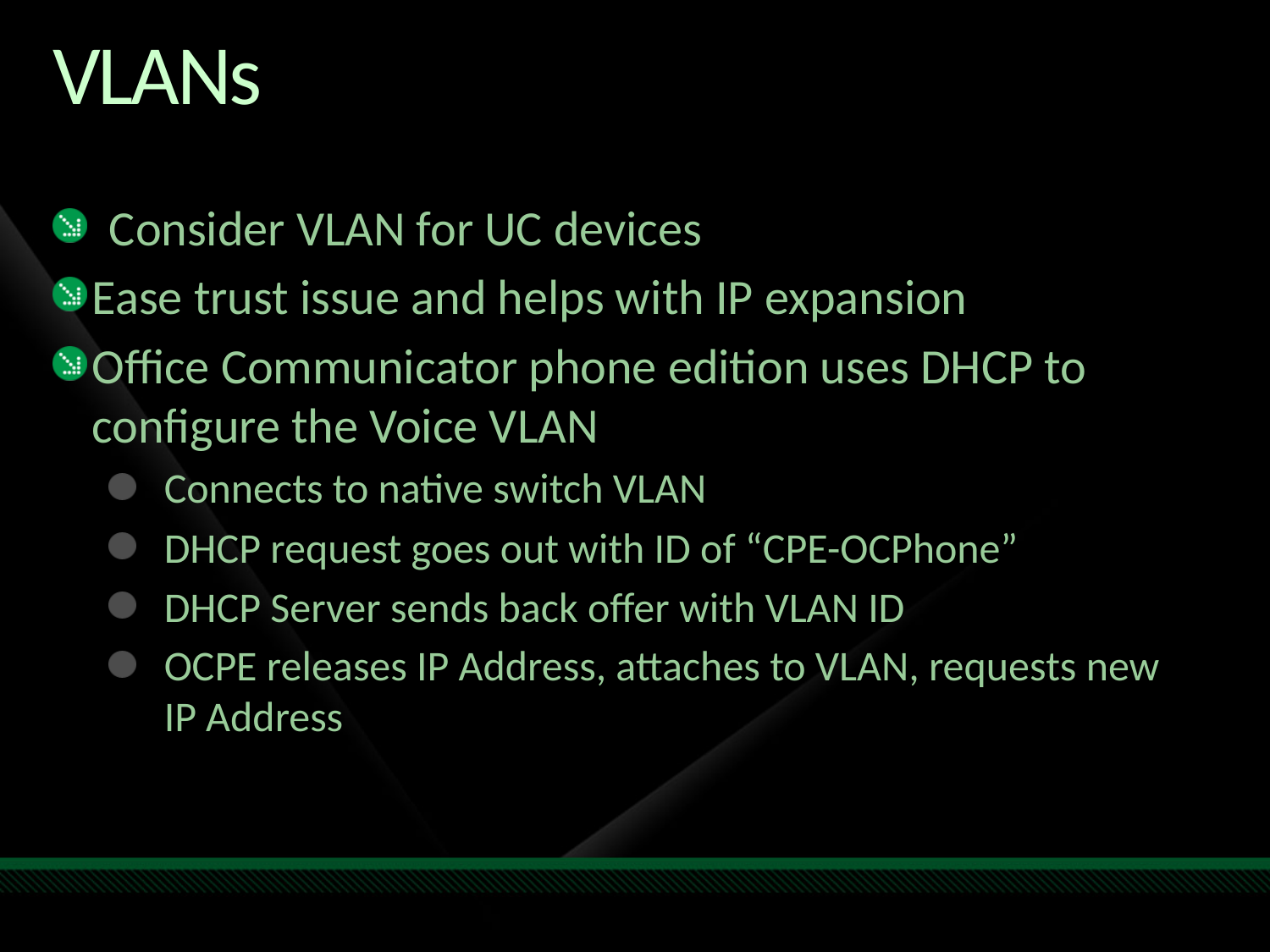

# VLANs
Consider VLAN for UC devices
Ease trust issue and helps with IP expansion
Office Communicator phone edition uses DHCP to configure the Voice VLAN
Connects to native switch VLAN
DHCP request goes out with ID of “CPE-OCPhone”
DHCP Server sends back offer with VLAN ID
OCPE releases IP Address, attaches to VLAN, requests new
IP Address